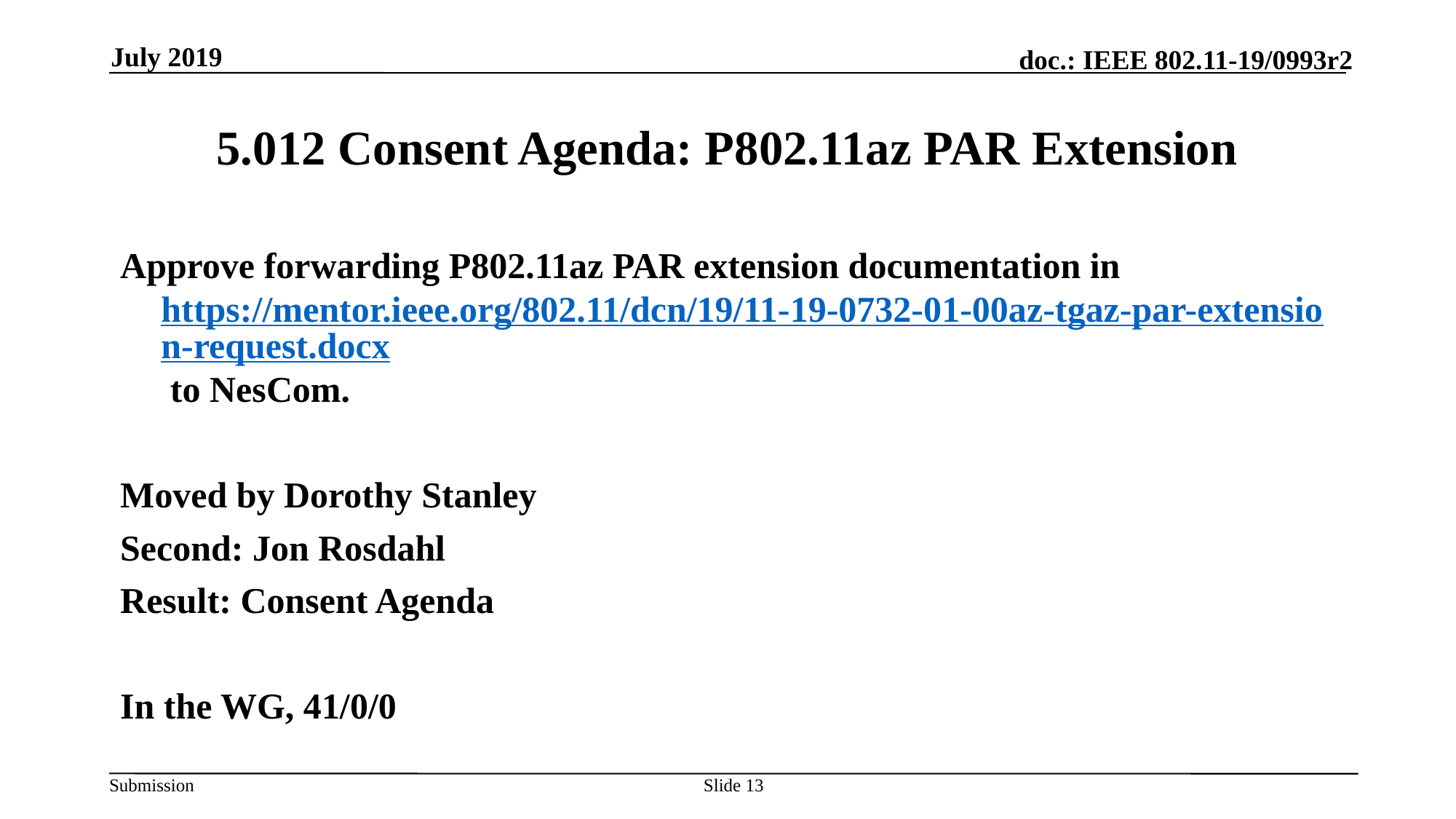

July 2019
# 5.012 Consent Agenda: P802.11az PAR Extension
Approve forwarding P802.11az PAR extension documentation in https://mentor.ieee.org/802.11/dcn/19/11-19-0732-01-00az-tgaz-par-extension-request.docx to NesCom.

Moved by Dorothy Stanley
Second: Jon Rosdahl
Result: Consent Agenda

In the WG, 41/0/0

Slide 13